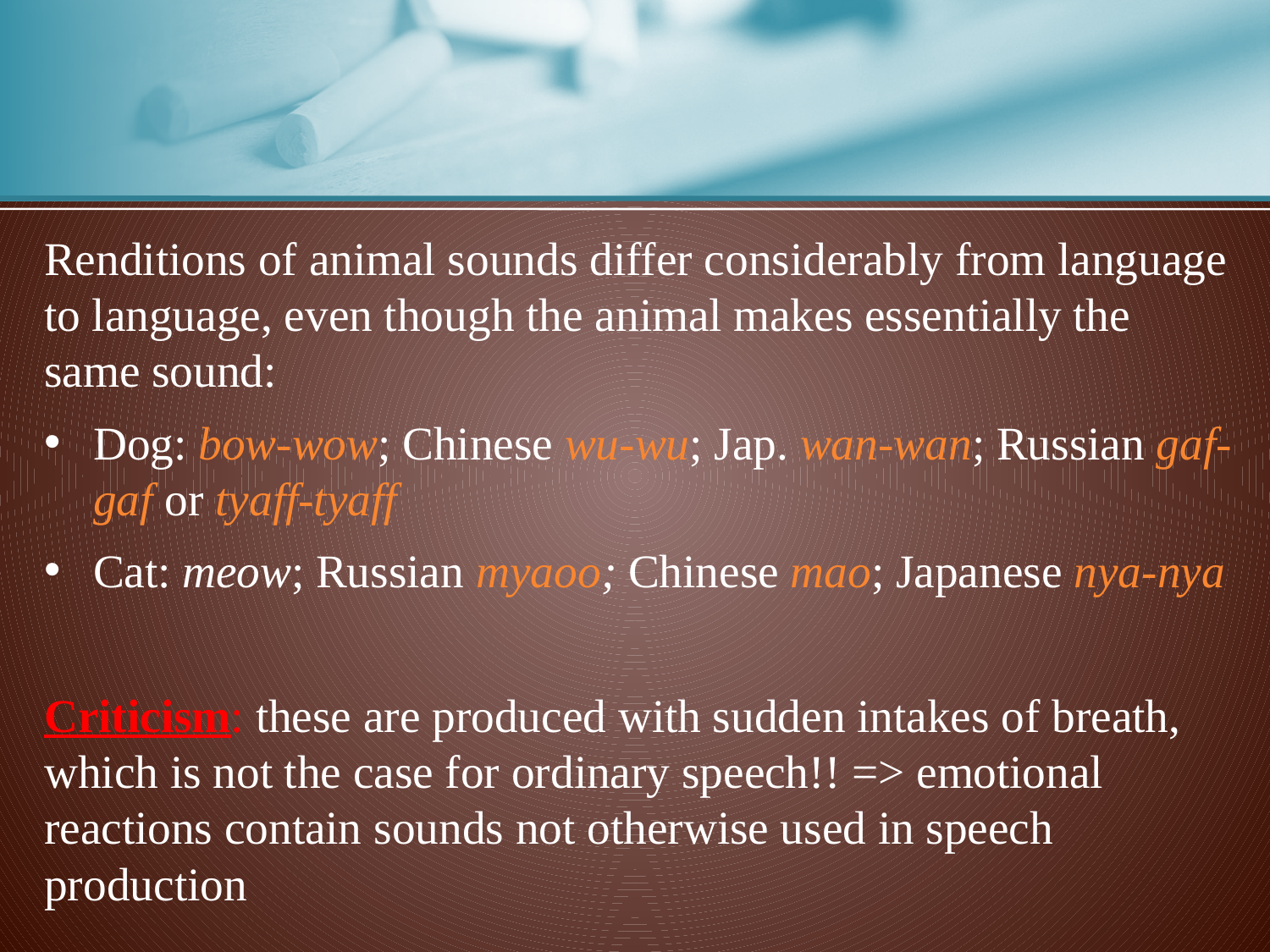

Renditions of animal sounds differ considerably from language to language, even though the animal makes essentially the same sound:
Dog: bow-wow; Chinese wu-wu; Jap. wan-wan; Russian gaf-gaf or tyaff-tyaff
Cat: meow; Russian myaoo; Chinese mao; Japanese nya-nya

Criticism: these are produced with sudden intakes of breath, which is not the case for ordinary speech!! => emotional reactions contain sounds not otherwise used in speech production